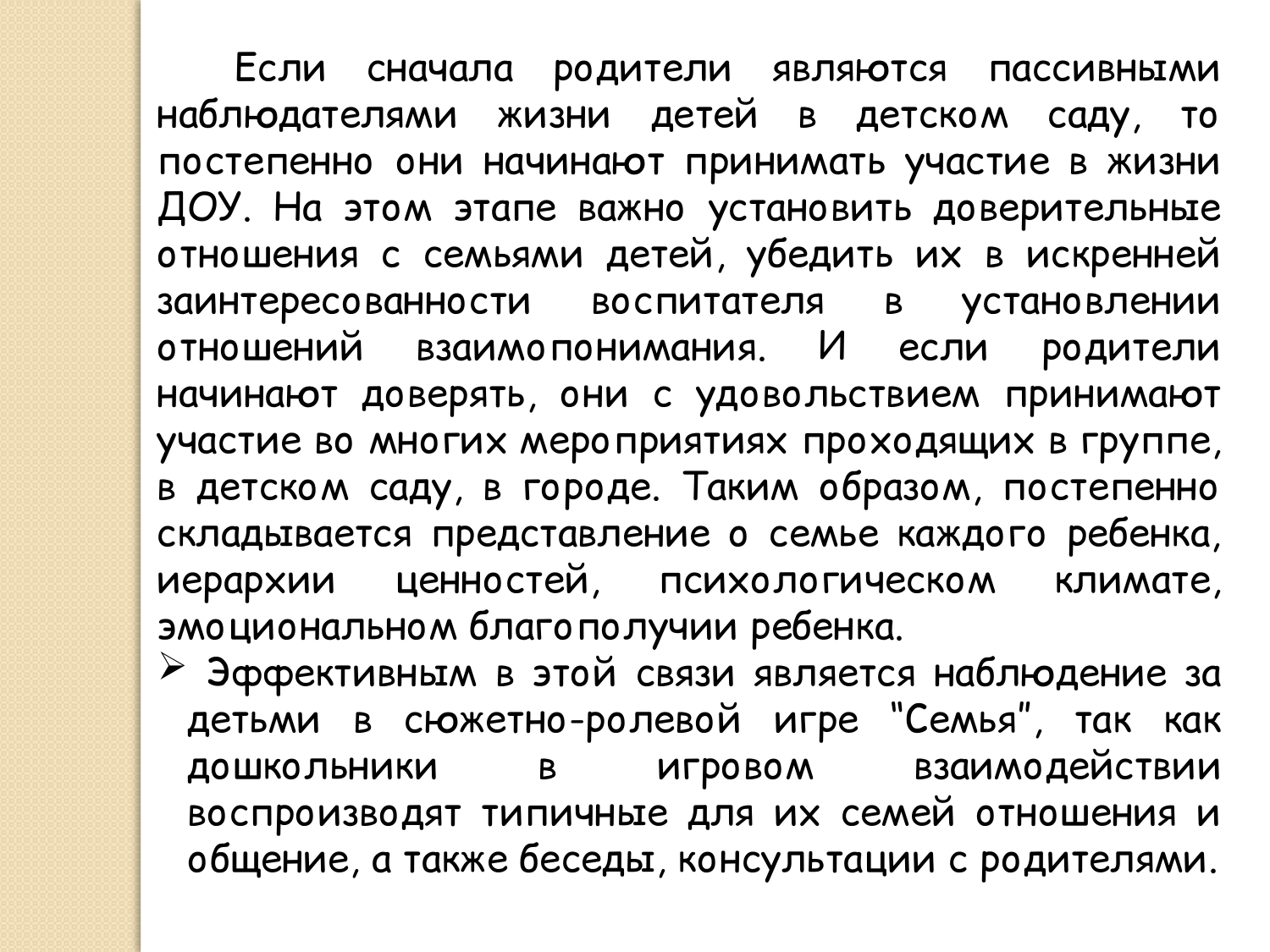

Если сначала родители являются пассивными наблюдателями жизни детей в детском саду, то постепенно они начинают принимать участие в жизни ДОУ. На этом этапе важно установить доверительные отношения с семьями детей, убедить их в искренней заинтересованности воспитателя в установлении отношений взаимопонимания. И если родители начинают доверять, они с удовольствием принимают участие во многих мероприятиях проходящих в группе, в детском саду, в городе. Таким образом, постепенно складывается представление о семье каждого ребенка, иерархии ценностей, психологическом климате, эмоциональном благополучии ребенка.
 Эффективным в этой связи является наблюдение за детьми в сюжетно-ролевой игре “Семья”, так как дошкольники в игровом взаимодействии воспроизводят типичные для их семей отношения и общение, а также беседы, консультации с родителями.